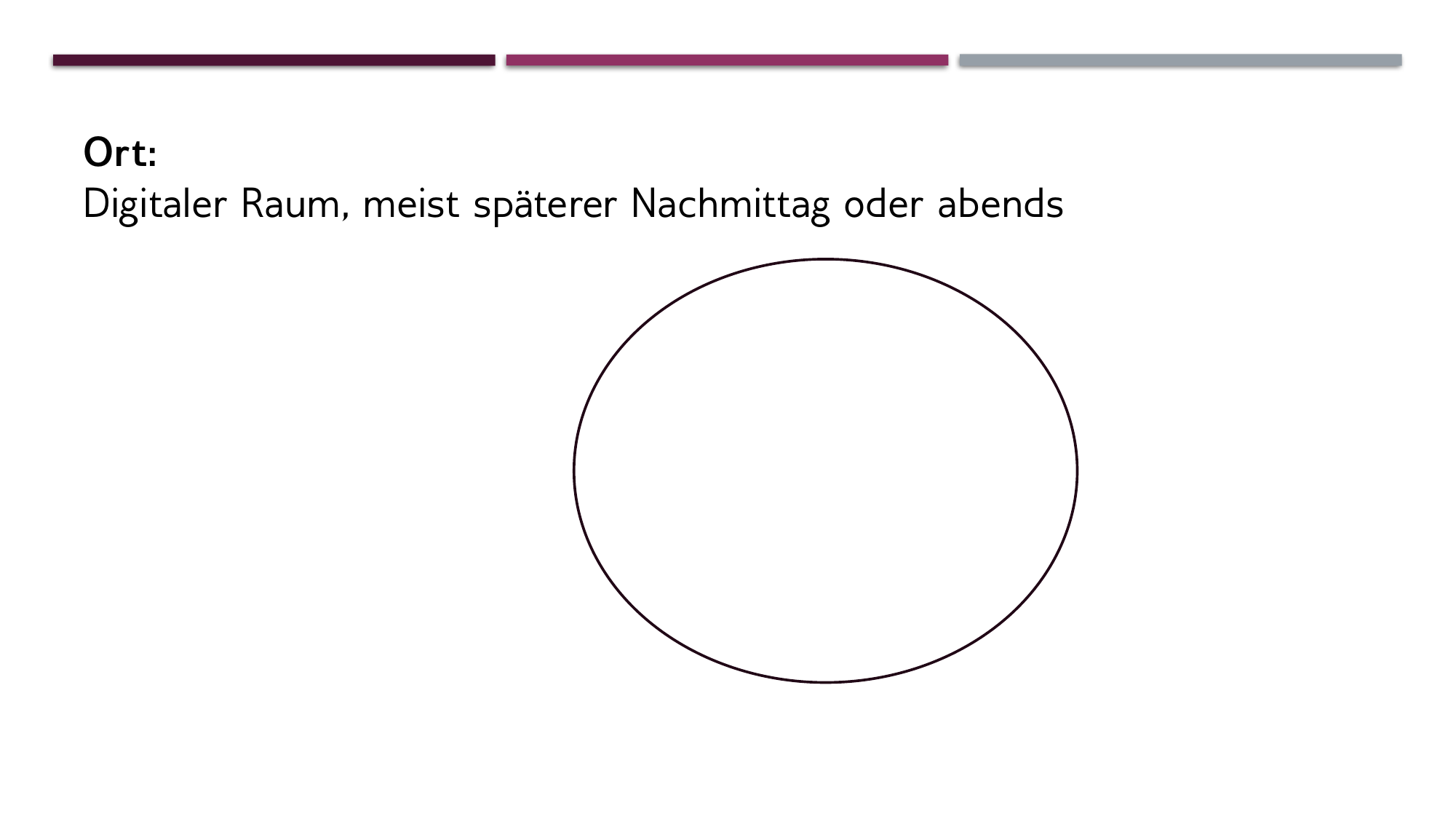

Ort:
Digitaler Raum, meist späterer Nachmittag oder abends